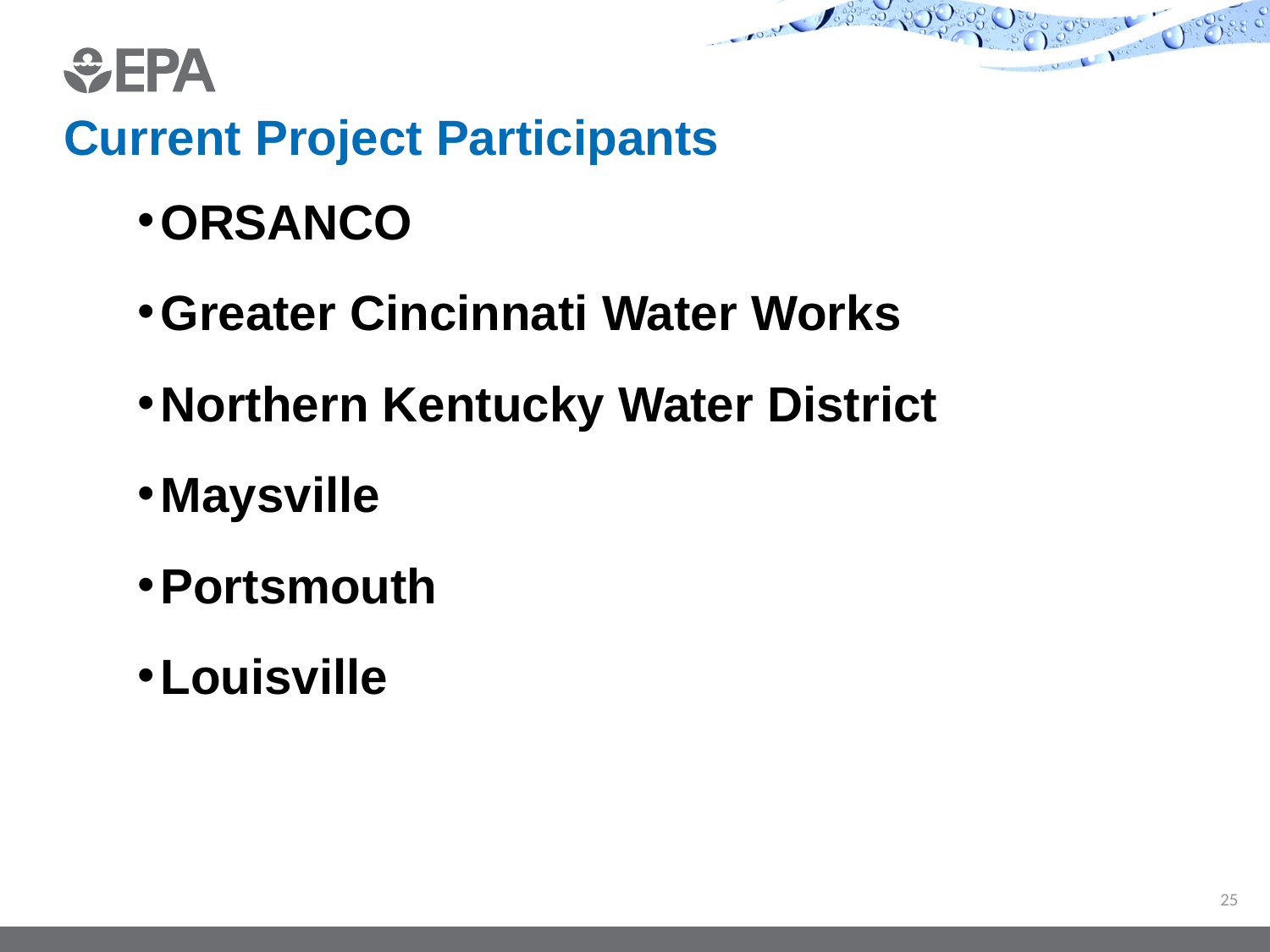

# Current Project Participants
ORSANCO
Greater Cincinnati Water Works
Northern Kentucky Water District
Maysville
Portsmouth
Louisville
25